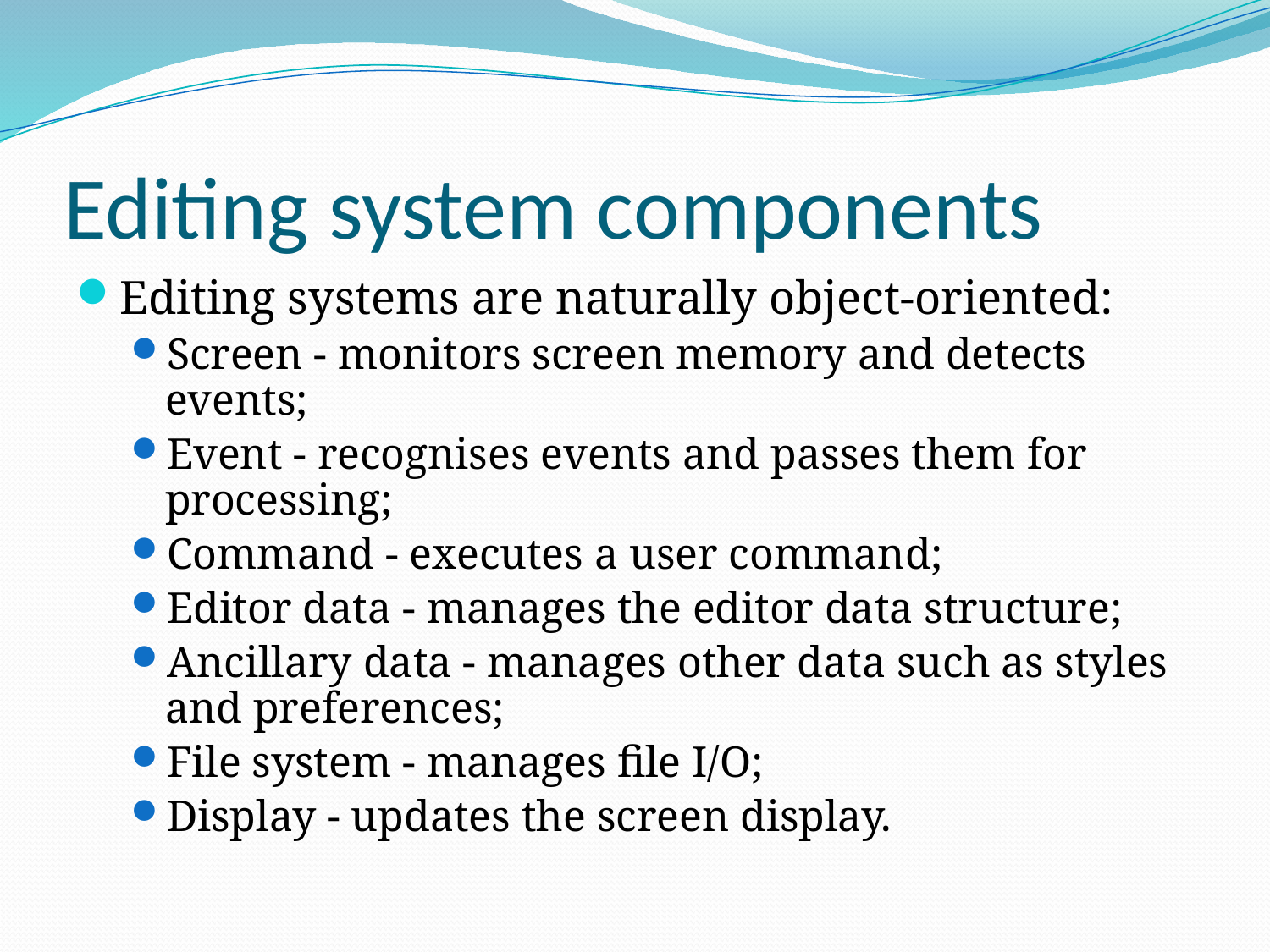

# Editing system components
Editing systems are naturally object-oriented:
Screen - monitors screen memory and detects events;
Event - recognises events and passes them for processing;
Command - executes a user command;
Editor data - manages the editor data structure;
Ancillary data - manages other data such as styles and preferences;
File system - manages file I/O;
Display - updates the screen display.